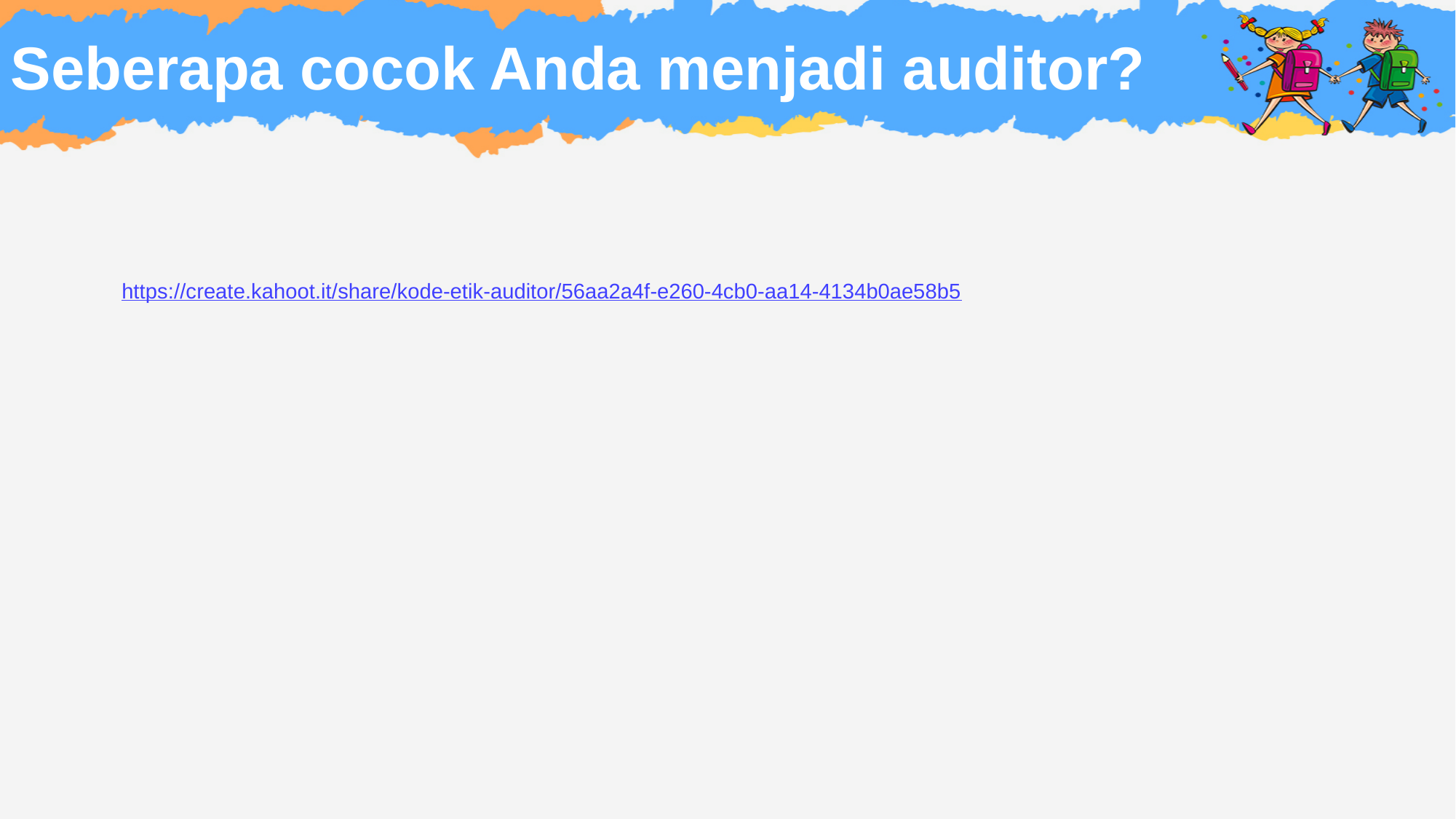

# Seberapa cocok Anda menjadi auditor?
https://create.kahoot.it/share/kode-etik-auditor/56aa2a4f-e260-4cb0-aa14-4134b0ae58b5